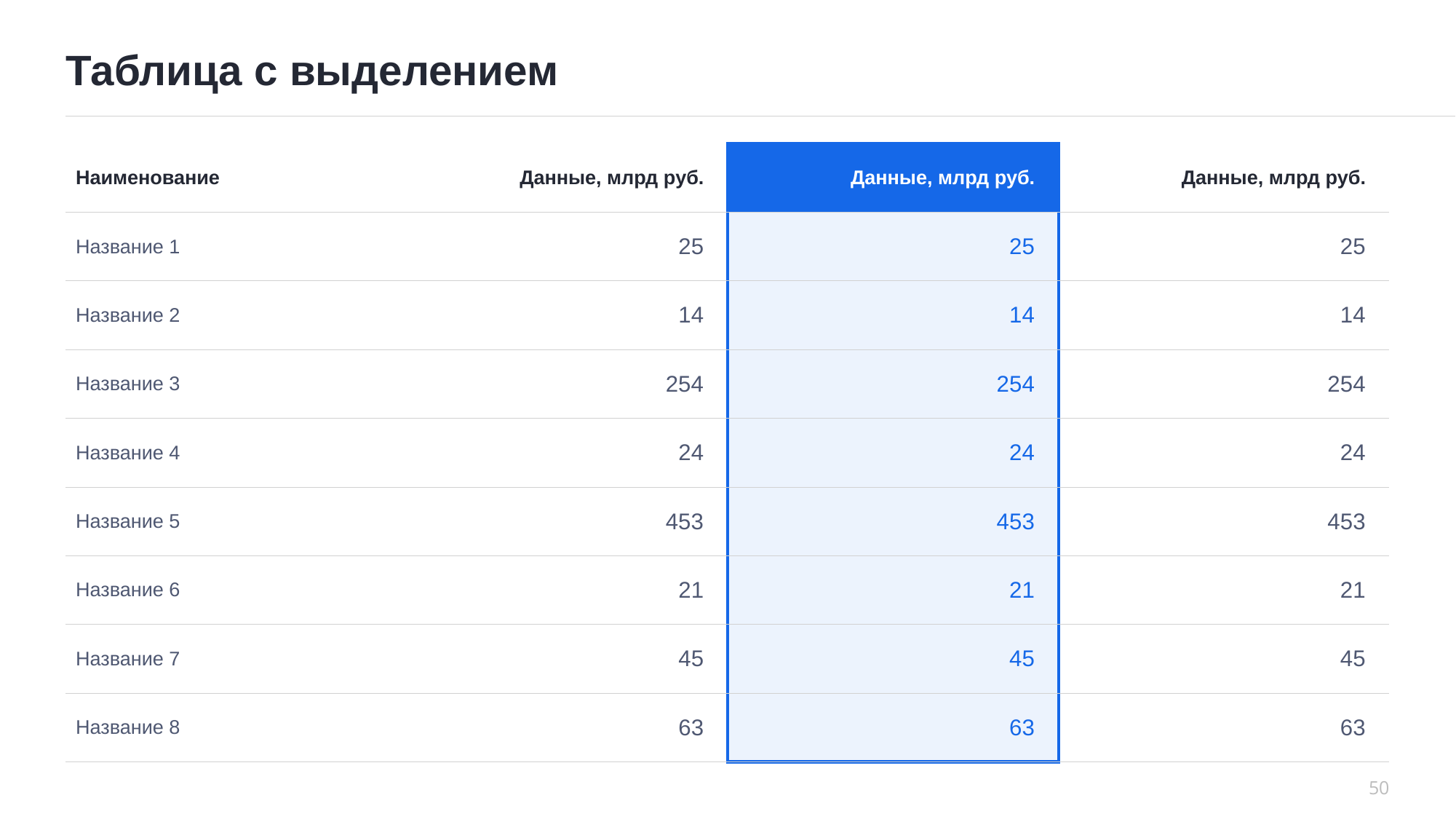

# Таблица с выделением

| Наименование | Данные, млрд руб. | Данные, млрд руб. | Данные, млрд руб. |
| --- | --- | --- | --- |
| Название 1 | 25 | 25 | 25 |
| Название 2 | 14 | 14 | 14 |
| Название 3 | 254 | 254 | 254 |
| Название 4 | 24 | 24 | 24 |
| Название 5 | 453 | 453 | 453 |
| Название 6 | 21 | 21 | 21 |
| Название 7 | 45 | 45 | 45 |
| Название 8 | 63 | 63 | 63 |
50